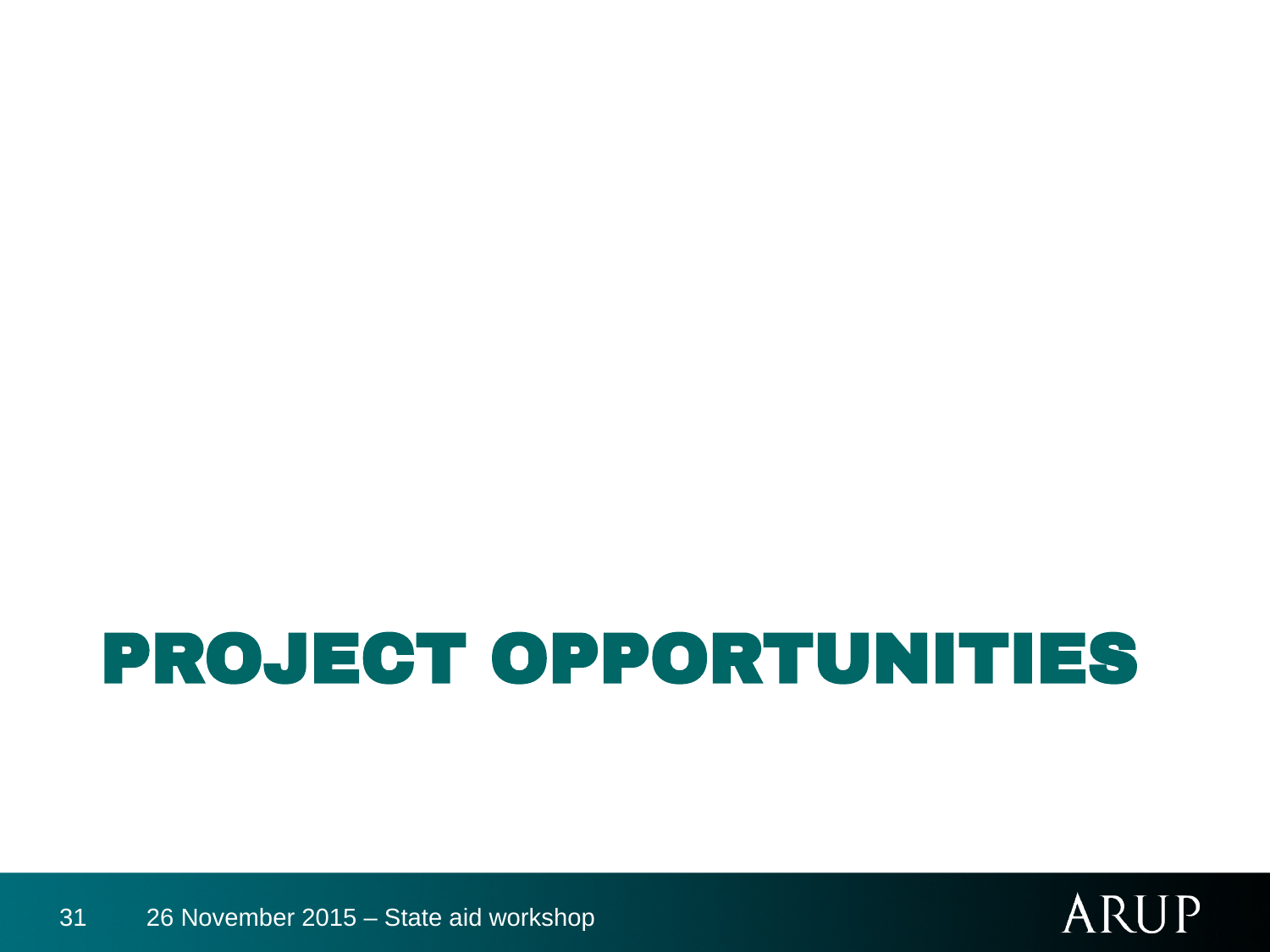

# Project opportunities
31
26 November 2015 – State aid workshop